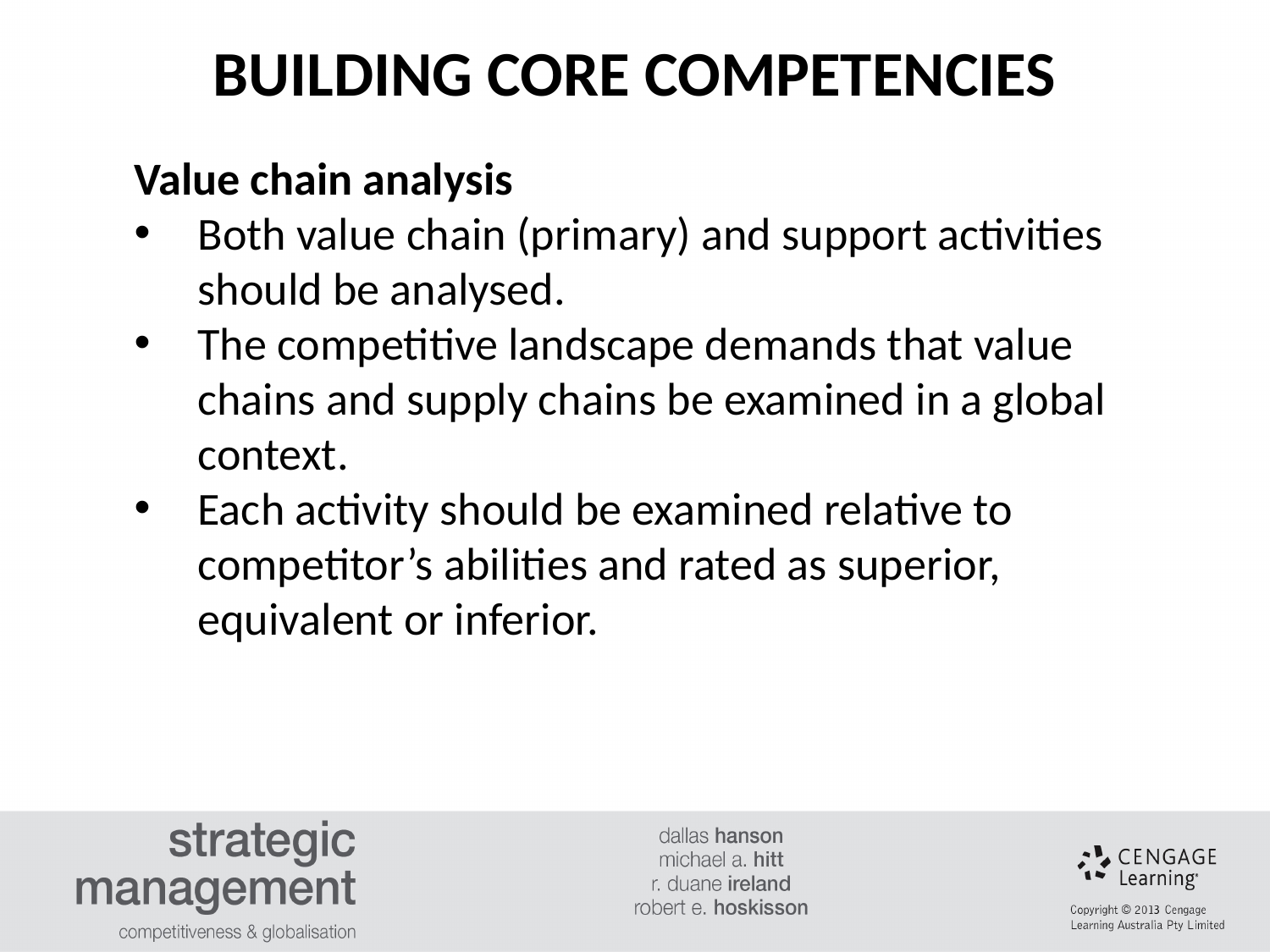

BUILDING CORE COMPETENCIES
Value chain analysis
Both value chain (primary) and support activities should be analysed.
The competitive landscape demands that value chains and supply chains be examined in a global context.
Each activity should be examined relative to competitor’s abilities and rated as superior, equivalent or inferior.